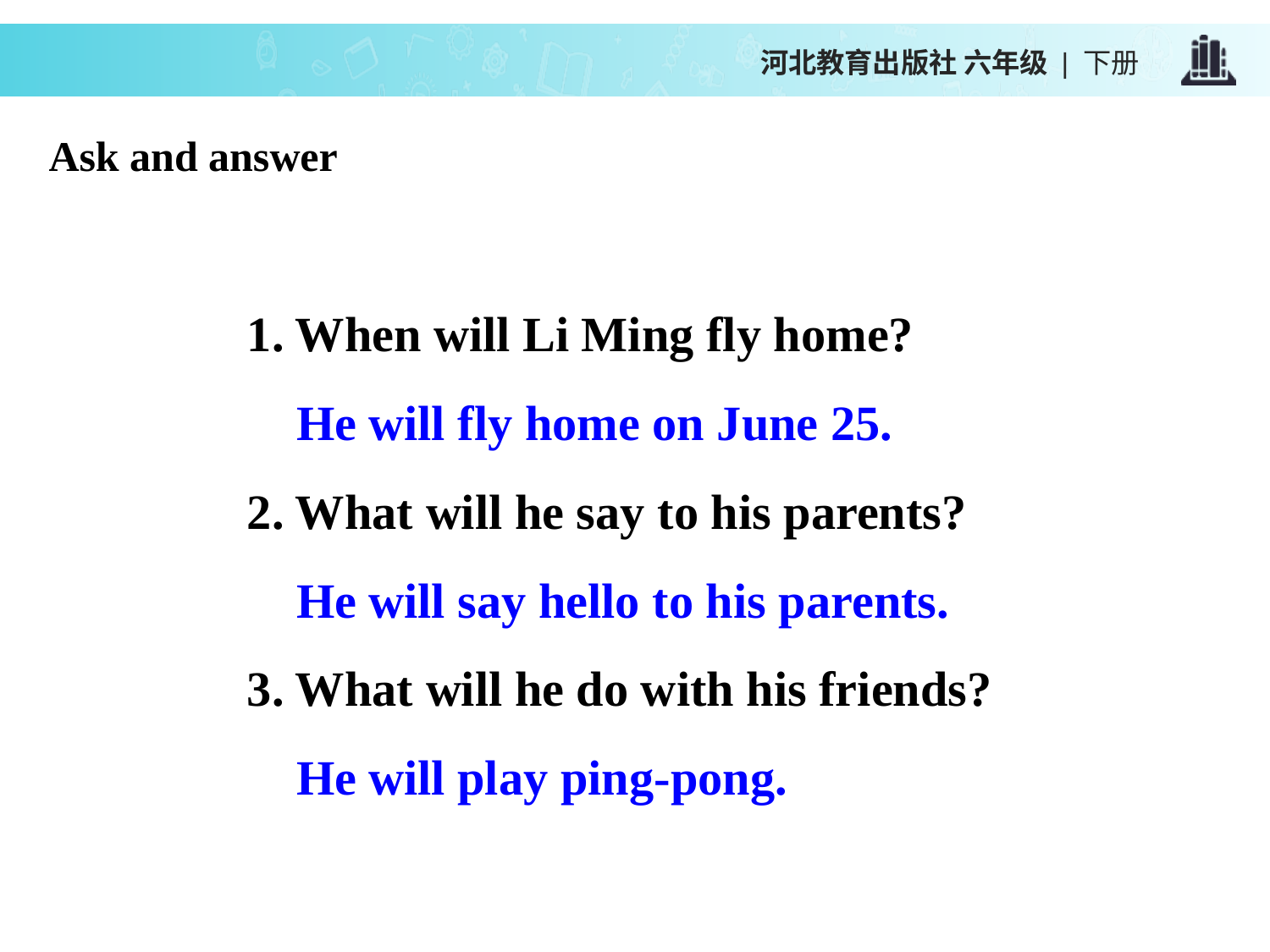

Ask and answer
1. When will Li Ming fly home?
    He will fly home on June 25.
2. What will he say to his parents?
    He will say hello to his parents.
3. What will he do with his friends?
    He will play ping-pong.